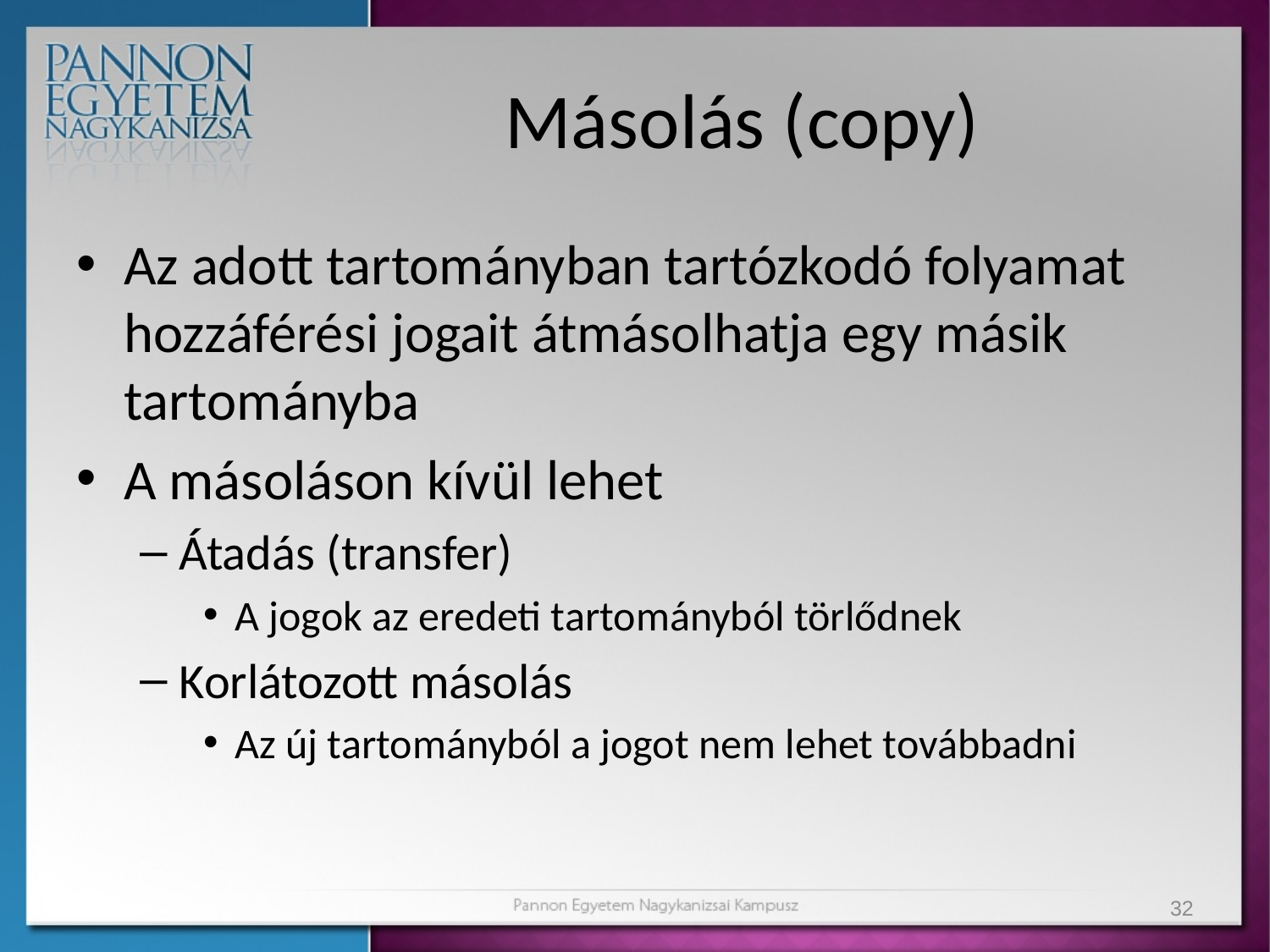

# Másolás (copy)
Az adott tartományban tartózkodó folyamat hozzáférési jogait átmásolhatja egy másik tartományba
A másoláson kívül lehet
Átadás (transfer)
A jogok az eredeti tartományból törlődnek
Korlátozott másolás
Az új tartományból a jogot nem lehet továbbadni
32